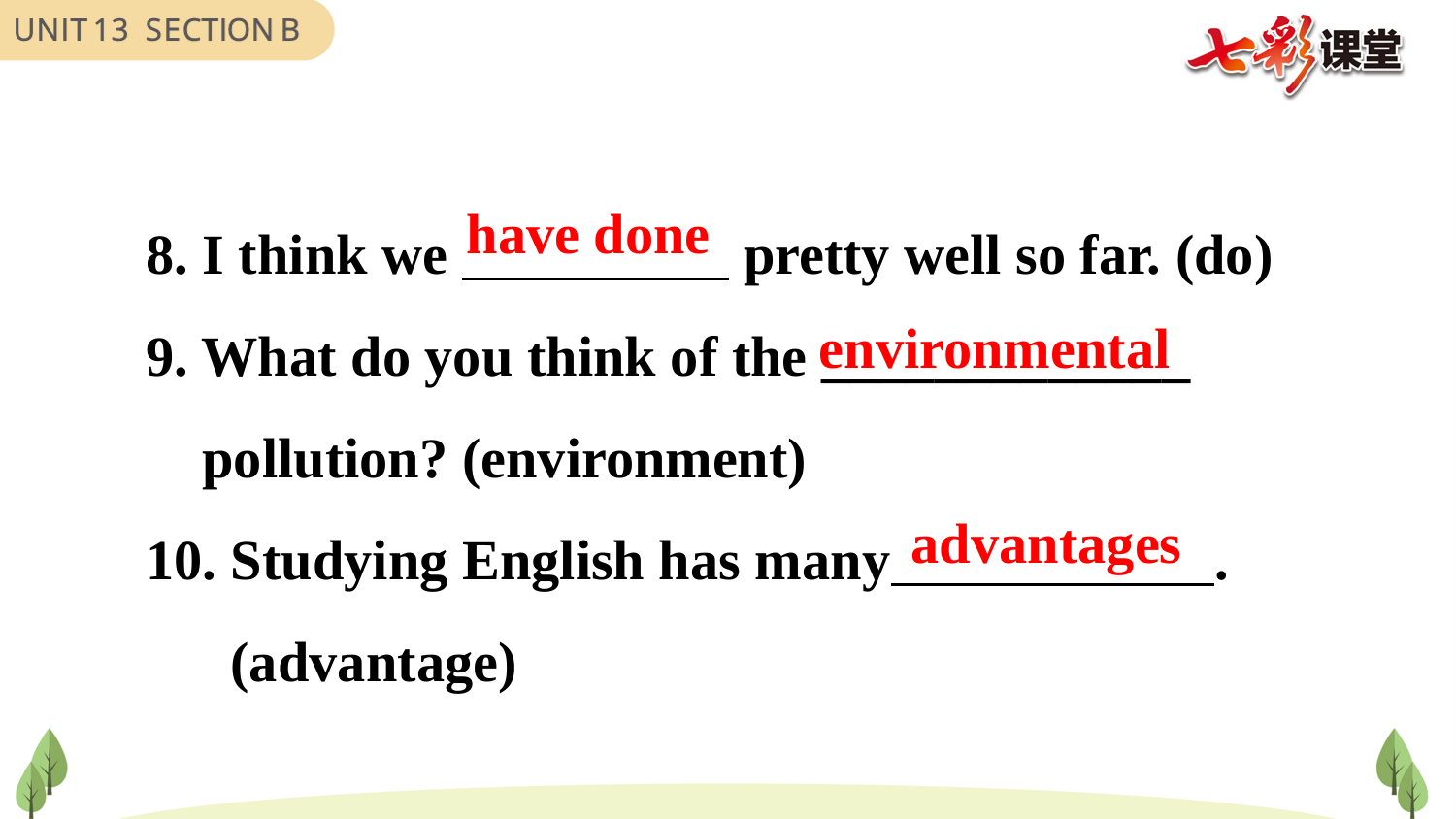

8. I think we                     pretty well so far. (do)
9. What do you think of the _____________
    pollution? (environment)
10. Studying English has many                       .
      (advantage)
have done
environmental
advantages